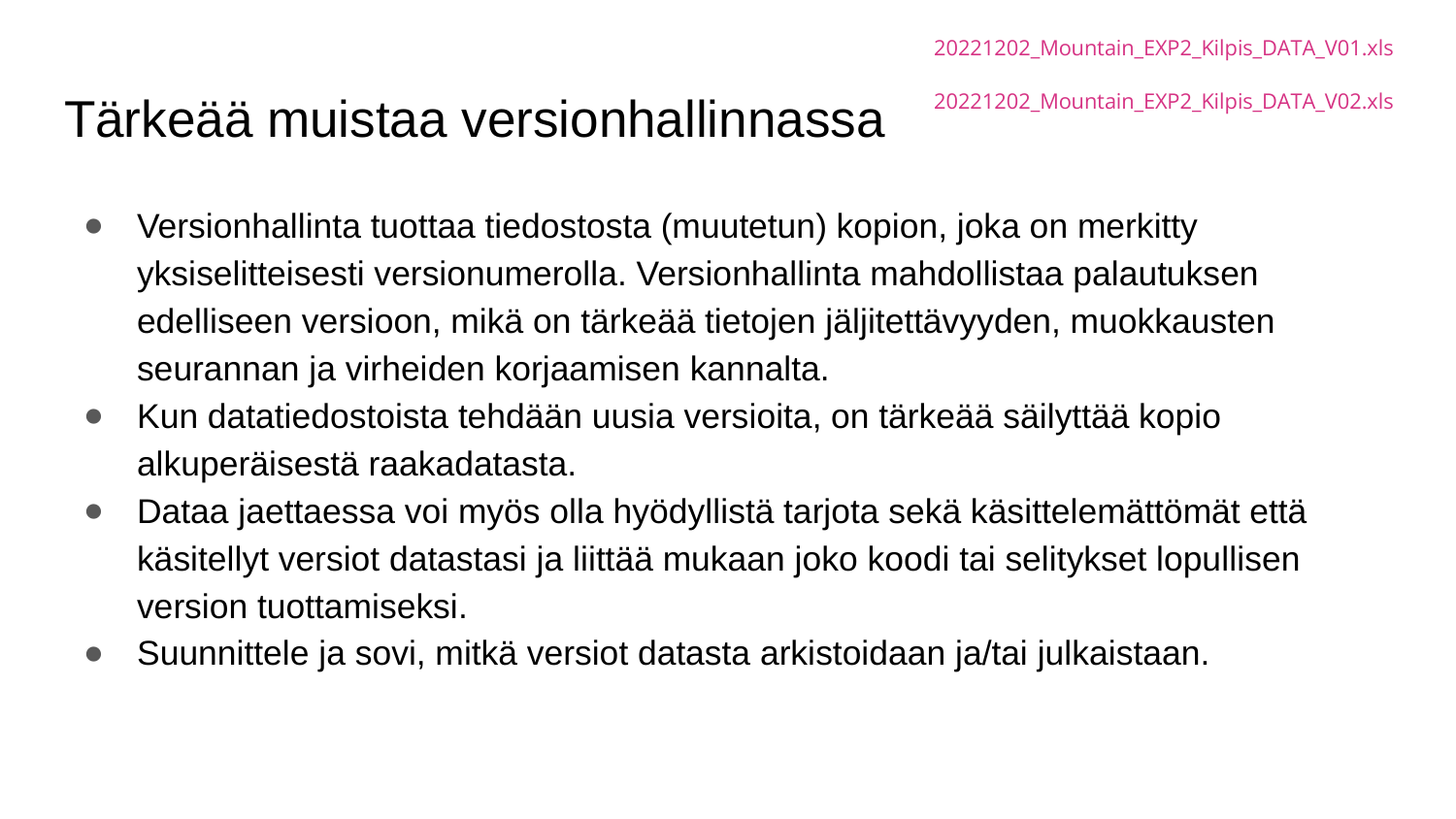

20221202_Mountain_EXP2_Kilpis_DATA_V01.xls
20221202_Mountain_EXP2_Kilpis_DATA_V02.xls
# Tärkeää muistaa versionhallinnassa
Versionhallinta tuottaa tiedostosta (muutetun) kopion, joka on merkitty yksiselitteisesti versionumerolla. Versionhallinta mahdollistaa palautuksen edelliseen versioon, mikä on tärkeää tietojen jäljitettävyyden, muokkausten seurannan ja virheiden korjaamisen kannalta.
Kun datatiedostoista tehdään uusia versioita, on tärkeää säilyttää kopio alkuperäisestä raakadatasta.
Dataa jaettaessa voi myös olla hyödyllistä tarjota sekä käsittelemättömät että käsitellyt versiot datastasi ja liittää mukaan joko koodi tai selitykset lopullisen version tuottamiseksi.
Suunnittele ja sovi, mitkä versiot datasta arkistoidaan ja/tai julkaistaan.